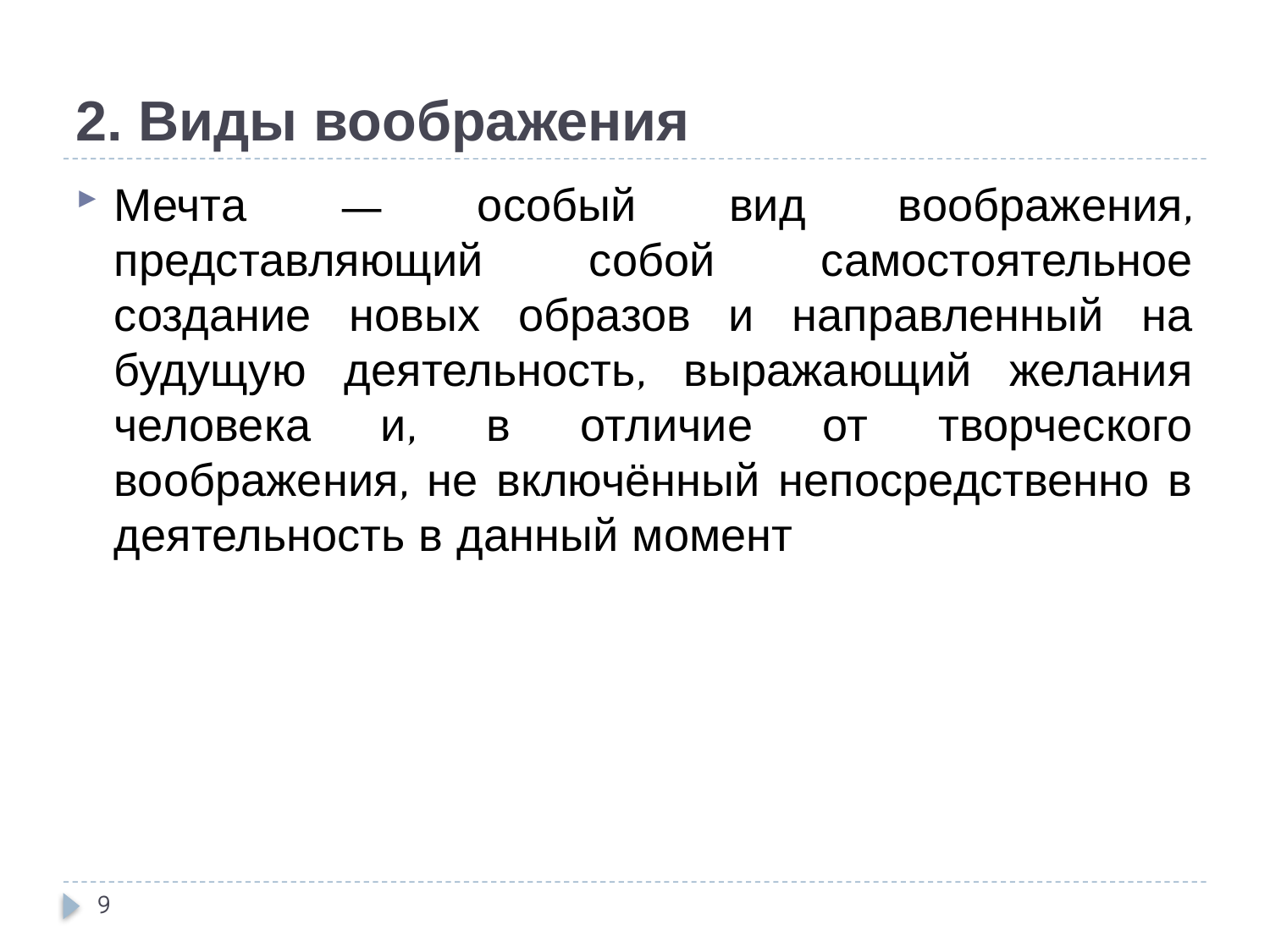

# 2. Виды воображения
Мечта — особый вид воображения, представляющий собой самостоятельное создание новых образов и направленный на будущую деятельность, выражающий желания человека и, в отличие от творческого воображения, не включённый непосредственно в деятельность в данный момент
9